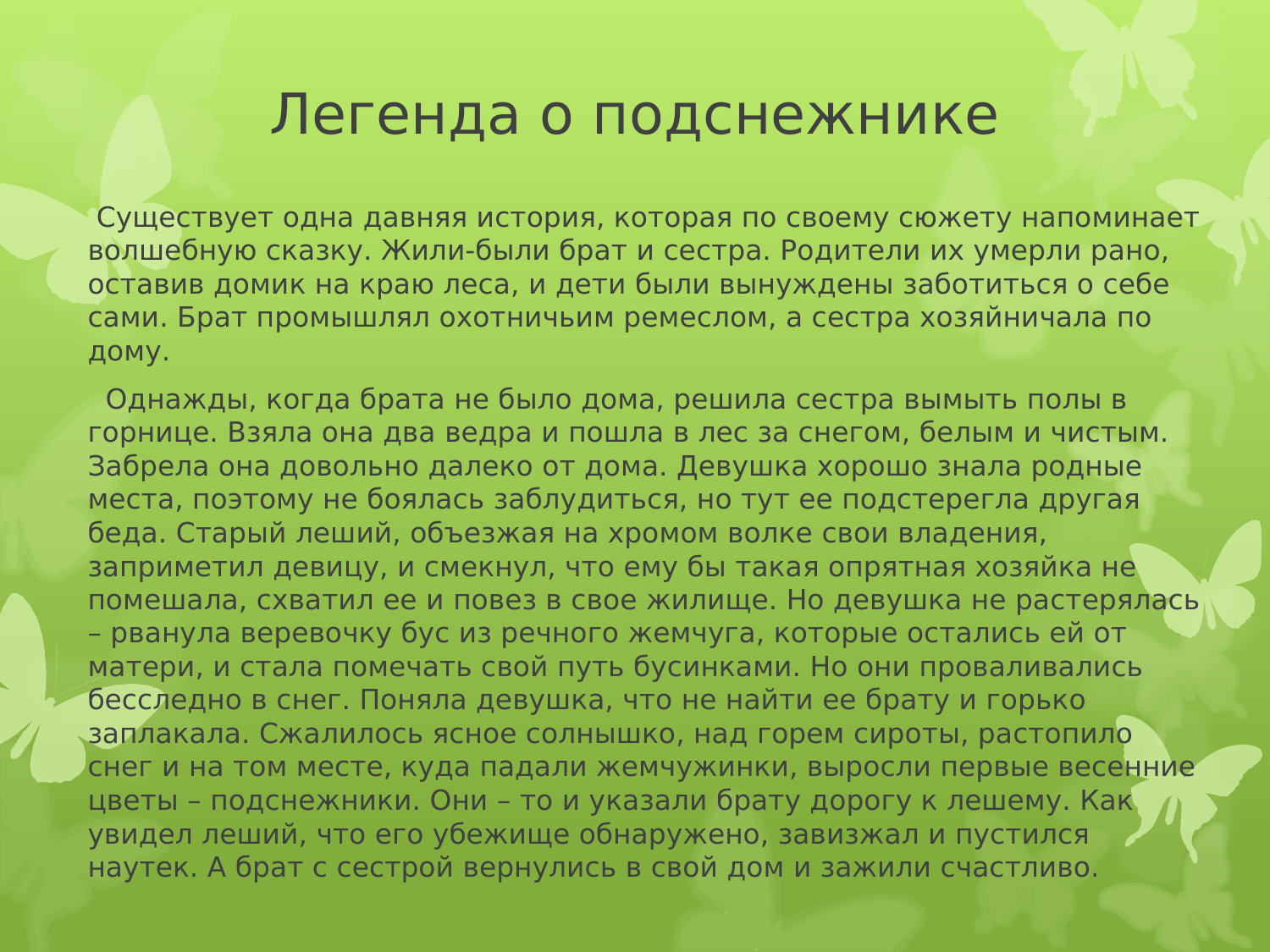

# Легенда о подснежнике
 Существует одна давняя история, которая по своему сюжету напоминает волшебную сказку. Жили-были брат и сестра. Родители их умерли рано, оставив домик на краю леса, и дети были вынуждены заботиться о себе сами. Брат промышлял охотничьим ремеслом, а сестра хозяйничала по дому.
  Однажды, когда брата не было дома, решила сестра вымыть полы в горнице. Взяла она два ведра и пошла в лес за снегом, белым и чистым. Забрела она довольно далеко от дома. Девушка хорошо знала родные места, поэтому не боялась заблудиться, но тут ее подстерегла другая беда. Старый леший, объезжая на хромом волке свои владения, заприметил девицу, и смекнул, что ему бы такая опрятная хозяйка не помешала, схватил ее и повез в свое жилище. Но девушка не растерялась – рванула веревочку бус из речного жемчуга, которые остались ей от матери, и стала помечать свой путь бусинками. Но они проваливались бесследно в снег. Поняла девушка, что не найти ее брату и горько заплакала. Сжалилось ясное солнышко, над горем сироты, растопило снег и на том месте, куда падали жемчужинки, выросли первые весенние цветы – подснежники. Они – то и указали брату дорогу к лешему. Как увидел леший, что его убежище обнаружено, завизжал и пустился наутек. А брат с сестрой вернулись в свой дом и зажили счастливо.